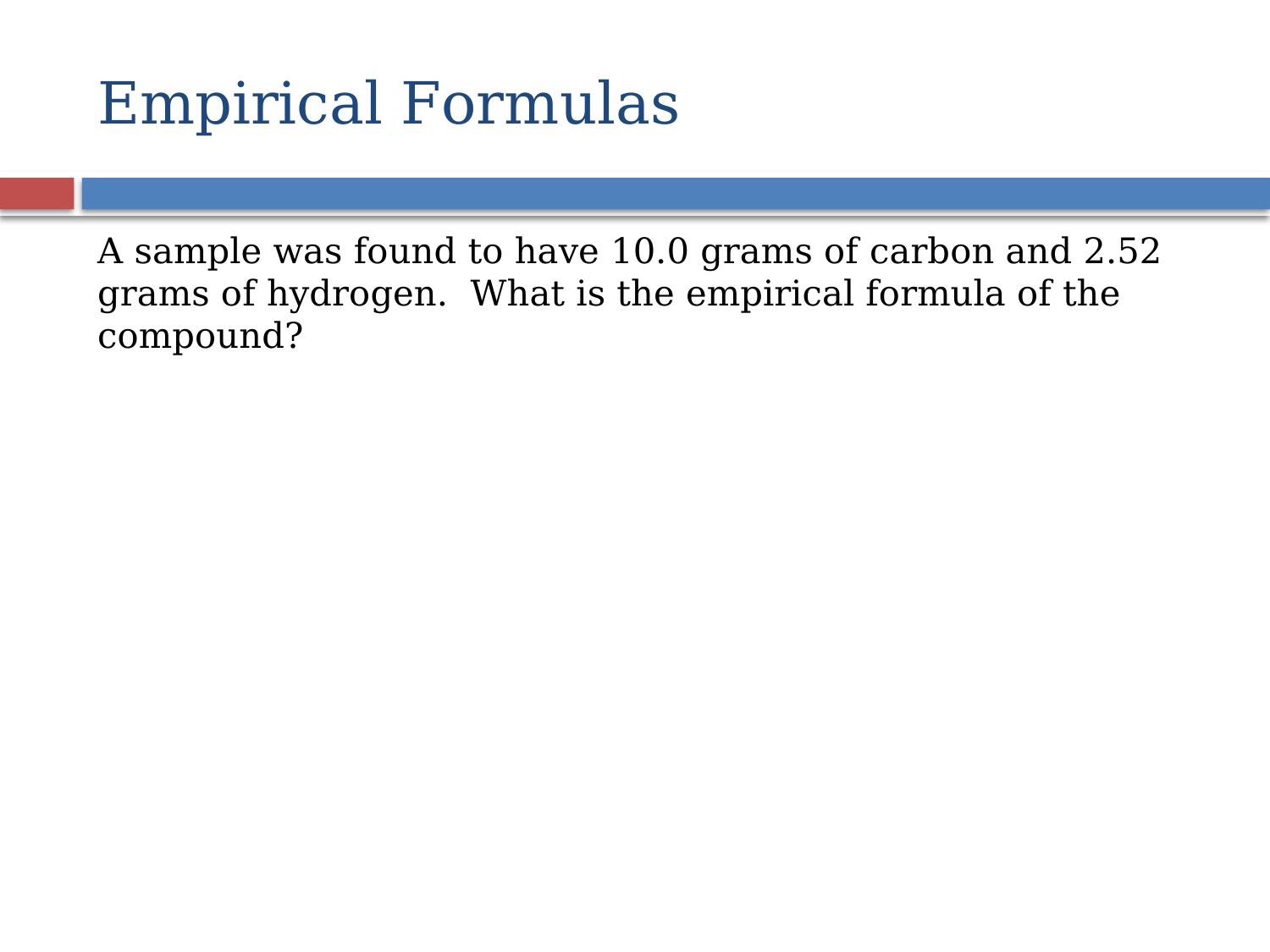

# Empirical Formulas
A sample was found to have 10.0 grams of carbon and 2.52 grams of hydrogen.  What is the empirical formula of the compound?